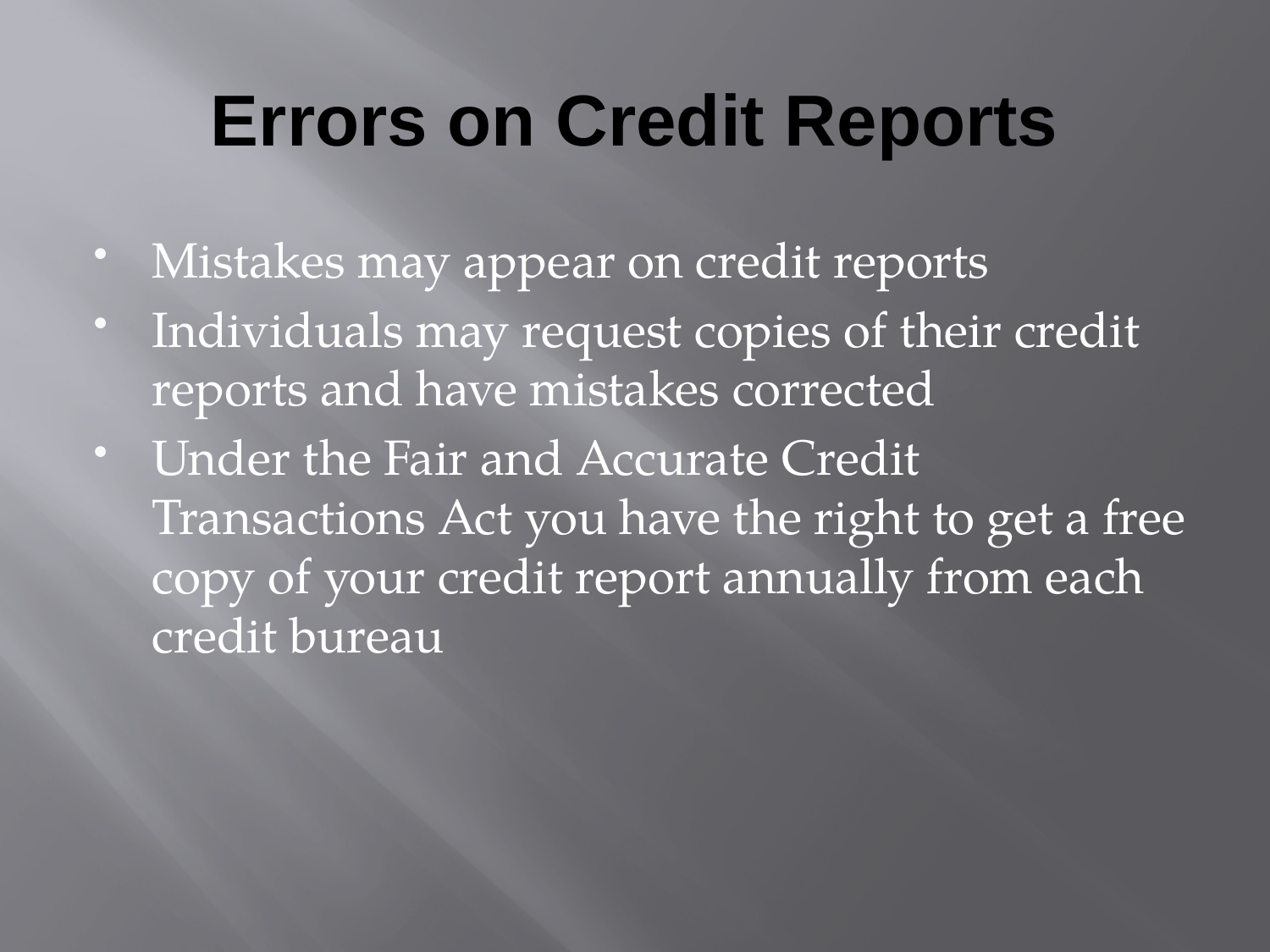

# Errors on Credit Reports
Mistakes may appear on credit reports
Individuals may request copies of their credit reports and have mistakes corrected
Under the Fair and Accurate Credit Transactions Act you have the right to get a free copy of your credit report annually from each credit bureau